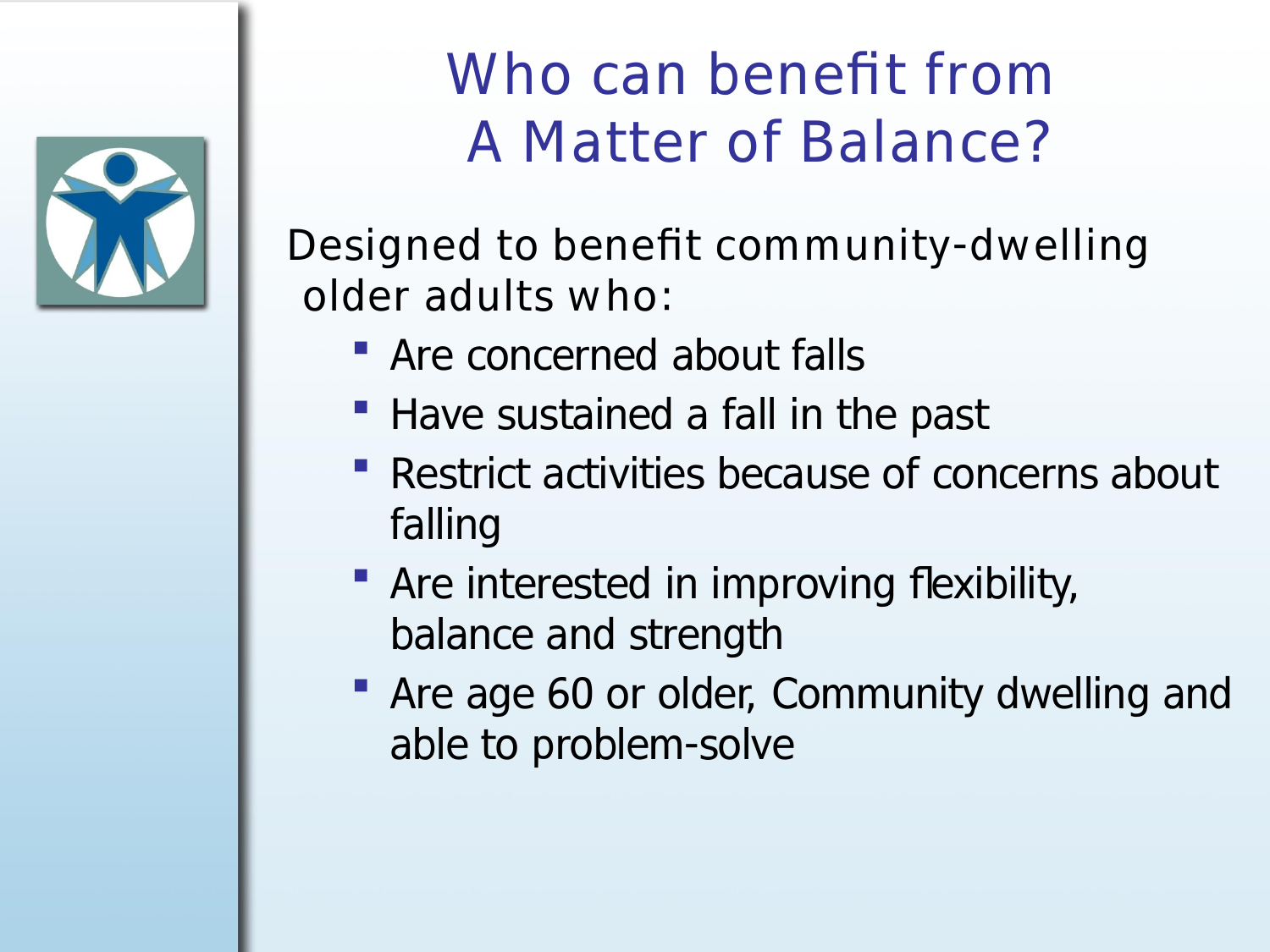

# Who can benefit from A Matter of Balance?
Designed to benefit community-dwelling older adults who:
Are concerned about falls
Have sustained a fall in the past
Restrict activities because of concerns about falling
Are interested in improving flexibility, balance and strength
Are age 60 or older, Community dwelling and able to problem-solve